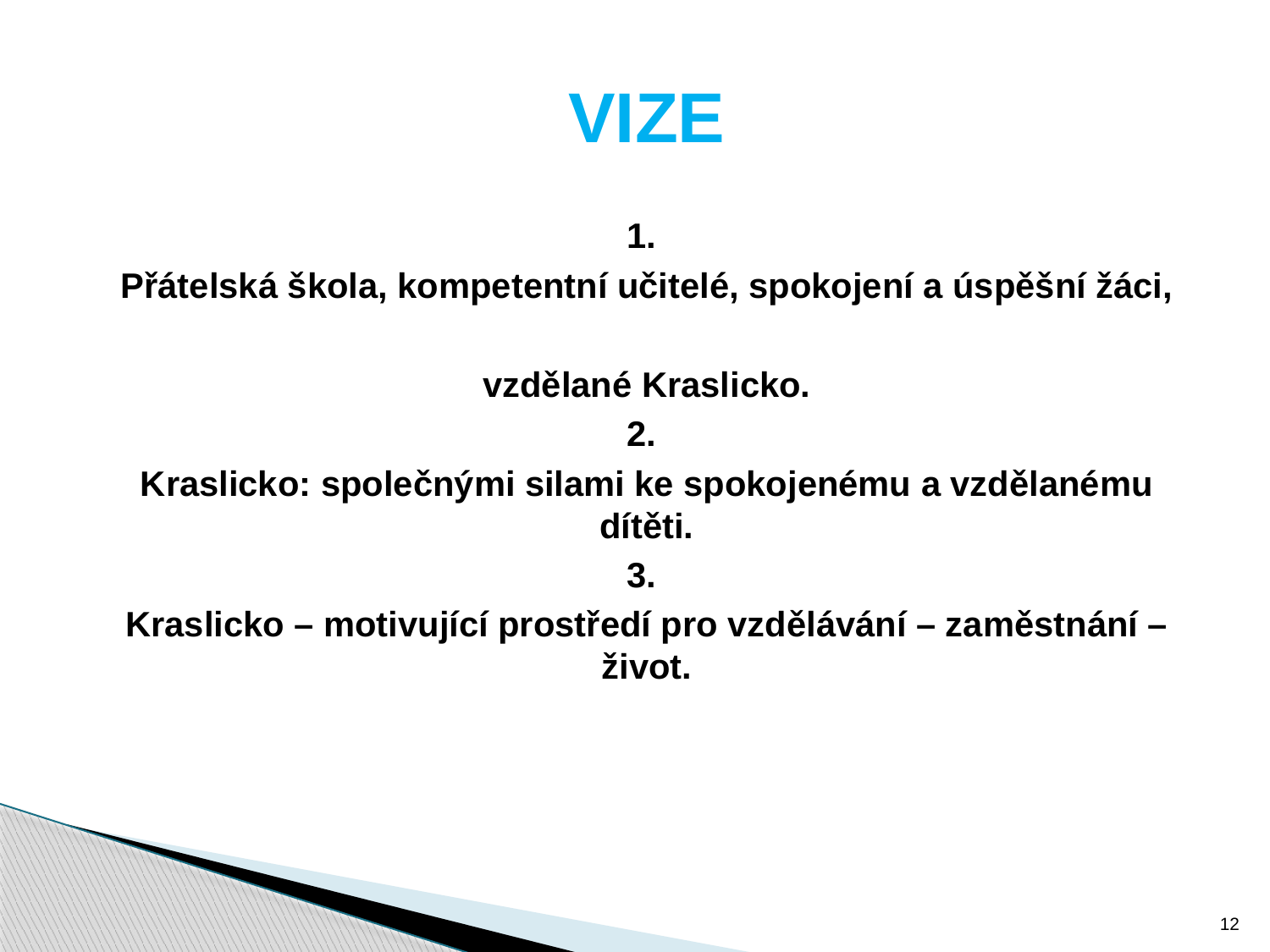

VIZE

1.
Přátelská škola, kompetentní učitelé, spokojení a úspěšní žáci,

vzdělané Kraslicko.
2.
Kraslicko: společnými silami ke spokojenému a vzdělanému dítěti.
3.
Kraslicko – motivující prostředí pro vzdělávání – zaměstnání – život.
12